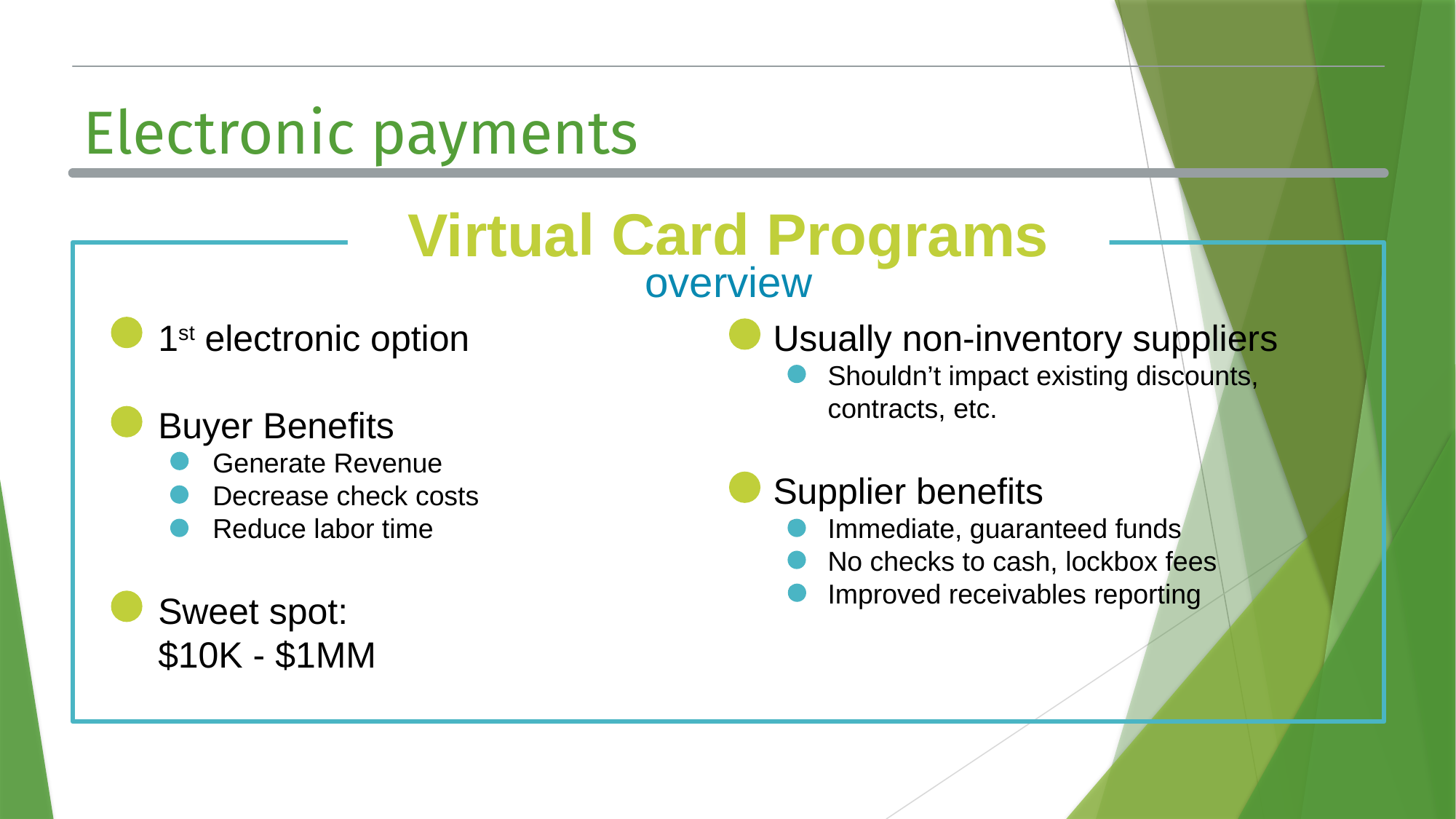

# Electronic payments
Virtual Card Programs

overview
1st electronic option
Buyer Benefits
Generate Revenue
Decrease check costs
Reduce labor time
Sweet spot:
$10K - $1MM

Usually non-inventory suppliers
Shouldn’t impact existing discounts, contracts, etc.
Supplier benefits
Immediate, guaranteed funds
No checks to cash, lockbox fees
Improved receivables reporting